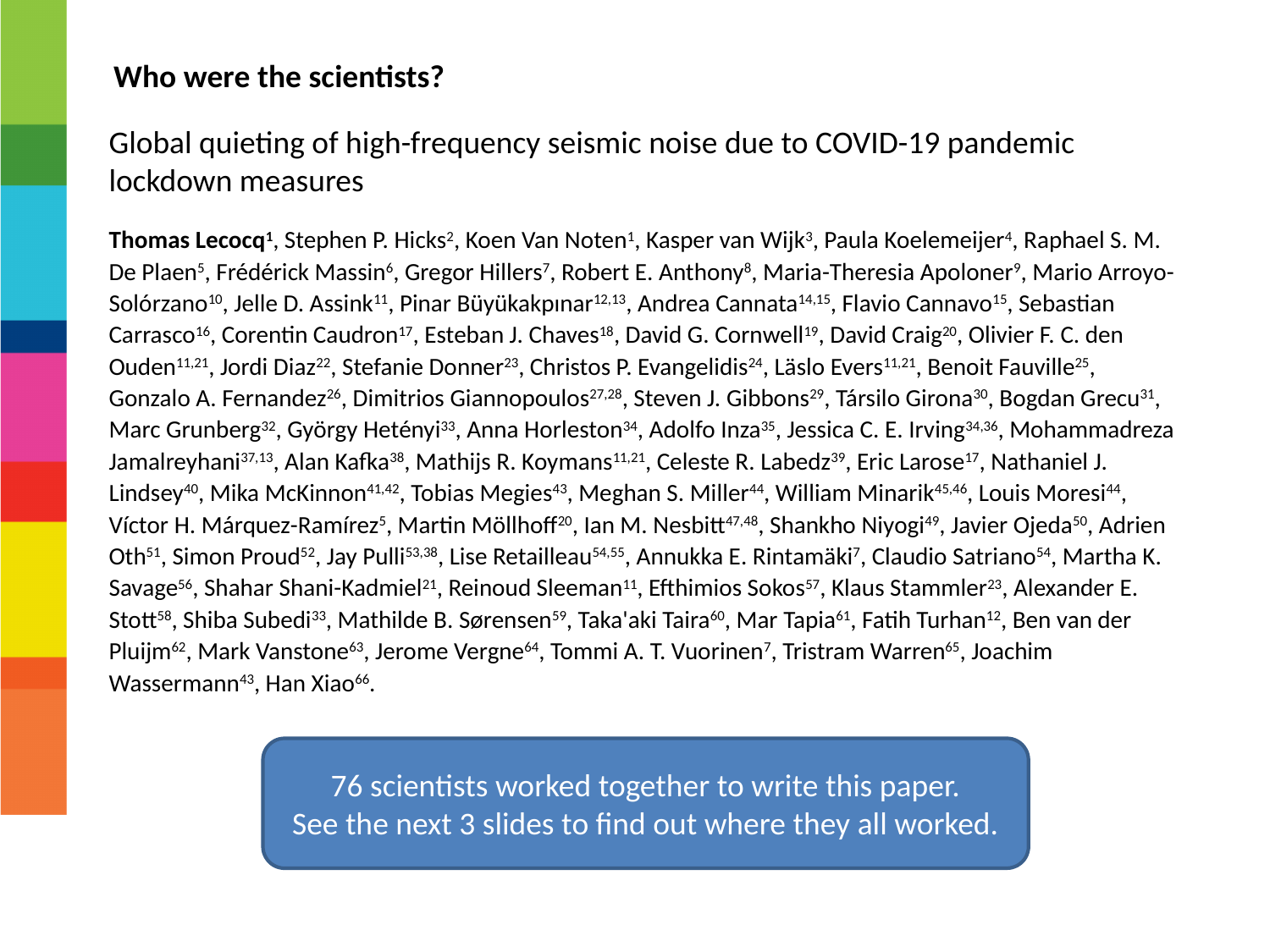

Who were the scientists?
Global quieting of high-frequency seismic noise due to COVID-19 pandemic lockdown measures
Thomas Lecocq1, Stephen P. Hicks2, Koen Van Noten1, Kasper van Wijk3, Paula Koelemeijer4, Raphael S. M. De Plaen5, Frédérick Massin6, Gregor Hillers7, Robert E. Anthony8, Maria-Theresia Apoloner9, Mario Arroyo-Solórzano10, Jelle D. Assink11, Pinar Büyükakpınar12,13, Andrea Cannata14,15, Flavio Cannavo15, Sebastian Carrasco16, Corentin Caudron17, Esteban J. Chaves18, David G. Cornwell19, David Craig20, Olivier F. C. den Ouden11,21, Jordi Diaz22, Stefanie Donner23, Christos P. Evangelidis24, Läslo Evers11,21, Benoit Fauville25, Gonzalo A. Fernandez26, Dimitrios Giannopoulos27,28, Steven J. Gibbons29, Társilo Girona30, Bogdan Grecu31, Marc Grunberg32, György Hetényi33, Anna Horleston34, Adolfo Inza35, Jessica C. E. Irving34,36, Mohammadreza Jamalreyhani37,13, Alan Kafka38, Mathijs R. Koymans11,21, Celeste R. Labedz39, Eric Larose17, Nathaniel J. Lindsey40, Mika McKinnon41,42, Tobias Megies43, Meghan S. Miller44, William Minarik45,46, Louis Moresi44, Víctor H. Márquez-Ramírez5, Martin Möllhoff20, Ian M. Nesbitt47,48, Shankho Niyogi49, Javier Ojeda50, Adrien Oth51, Simon Proud52, Jay Pulli53,38, Lise Retailleau54,55, Annukka E. Rintamäki7, Claudio Satriano54, Martha K. Savage56, Shahar Shani-Kadmiel21, Reinoud Sleeman11, Efthimios Sokos57, Klaus Stammler23, Alexander E. Stott58, Shiba Subedi33, Mathilde B. Sørensen59, Taka'aki Taira60, Mar Tapia61, Fatih Turhan12, Ben van der Pluijm62, Mark Vanstone63, Jerome Vergne64, Tommi A. T. Vuorinen7, Tristram Warren65, Joachim Wassermann43, Han Xiao66.
76 scientists worked together to write this paper.
See the next 3 slides to find out where they all worked.